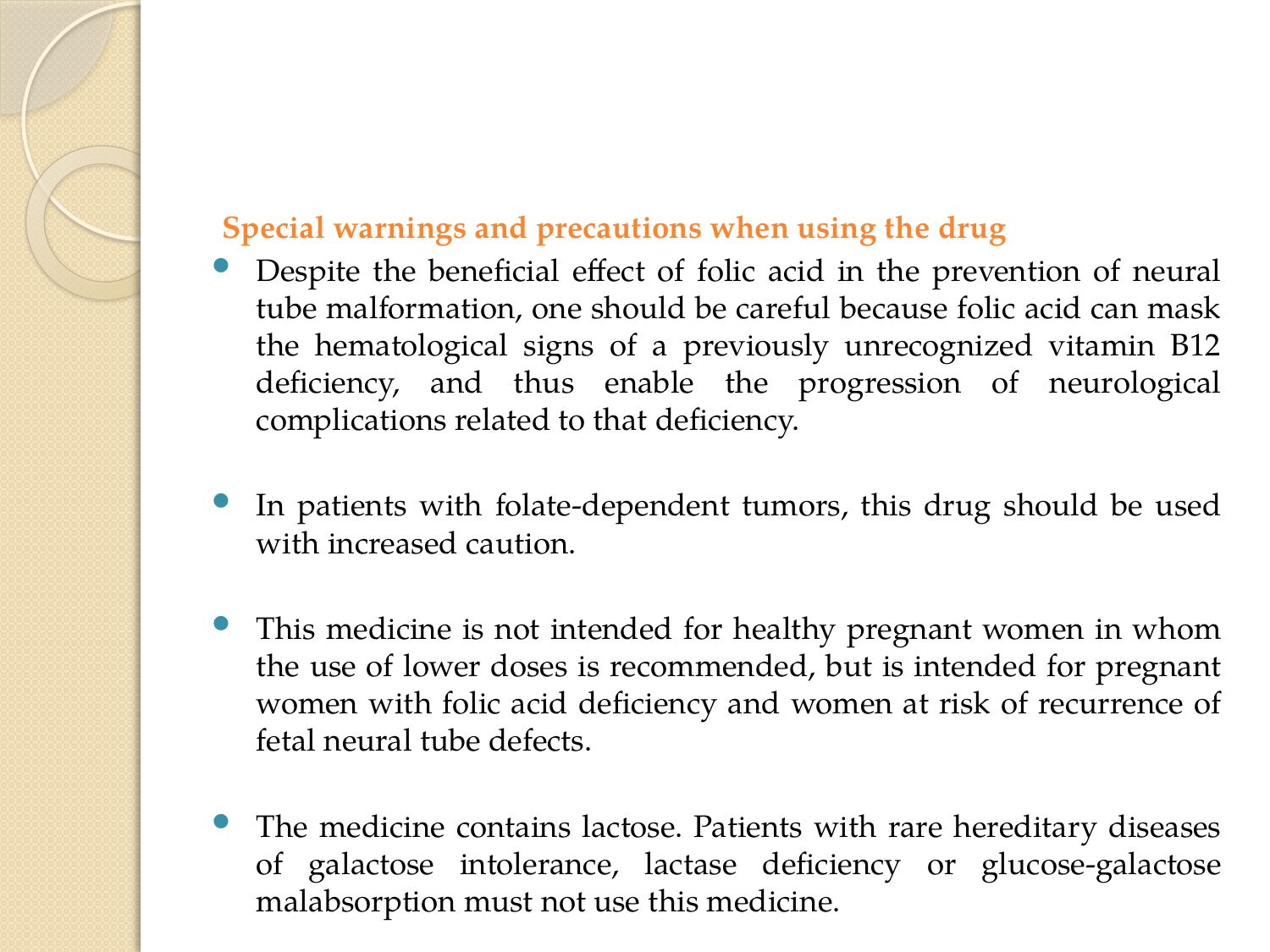

#
Special warnings and precautions when using the drug
Despite the beneficial effect of folic acid in the prevention of neural tube malformation, one should be careful because folic acid can mask the hematological signs of a previously unrecognized vitamin B12 deficiency, and thus enable the progression of neurological complications related to that deficiency.

In patients with folate-dependent tumors, this drug should be used with increased caution.

This medicine is not intended for healthy pregnant women in whom the use of lower doses is recommended, but is intended for pregnant women with folic acid deficiency and women at risk of recurrence of fetal neural tube defects.

The medicine contains lactose. Patients with rare hereditary diseases of galactose intolerance, lactase deficiency or glucose-galactose malabsorption must not use this medicine.